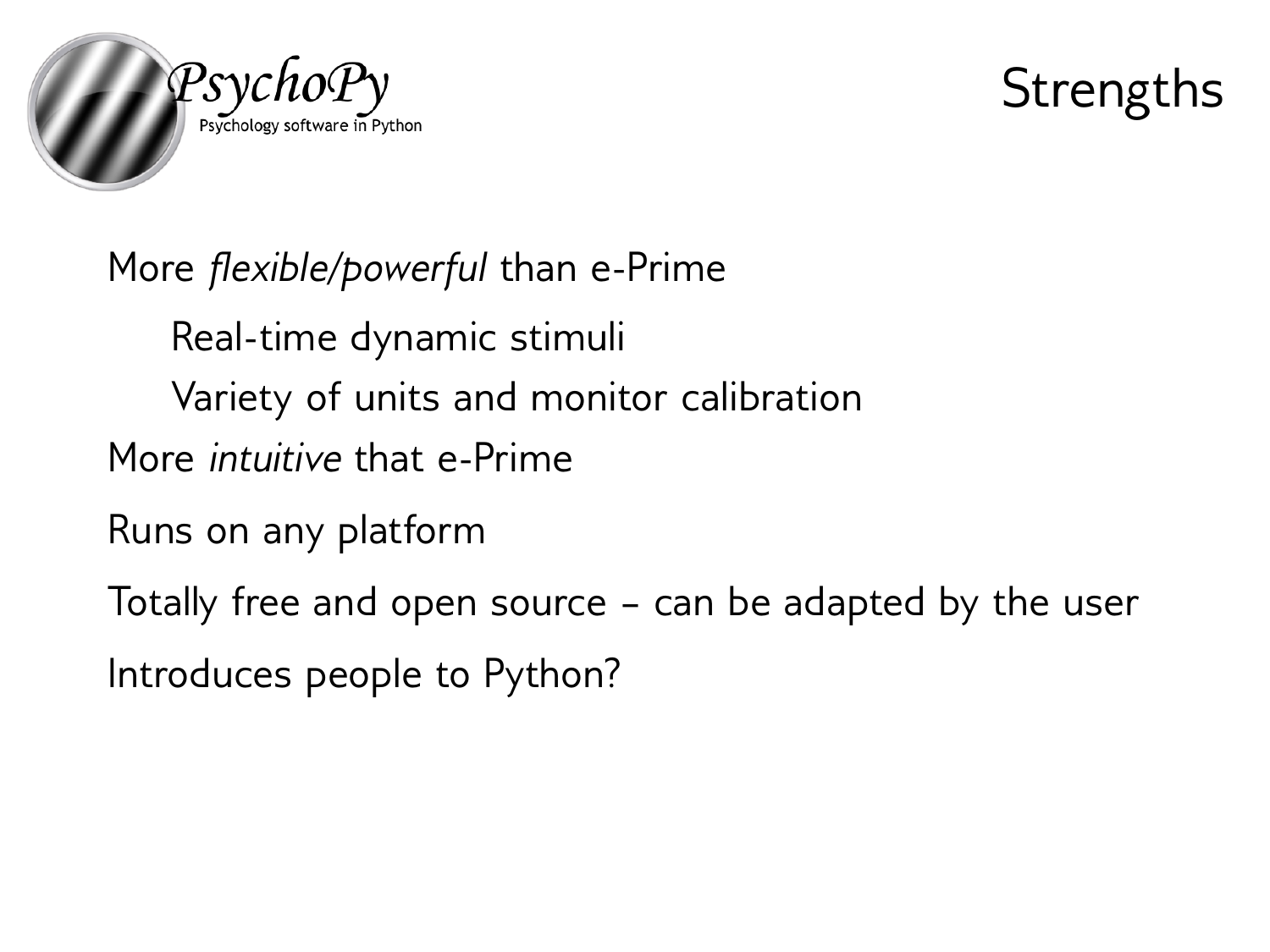

# Strengths
More flexible/powerful than e-Prime
Real-time dynamic stimuli
Variety of units and monitor calibration
More intuitive that e-Prime
Runs on any platform
Totally free and open source – can be adapted by the user
Introduces people to Python?